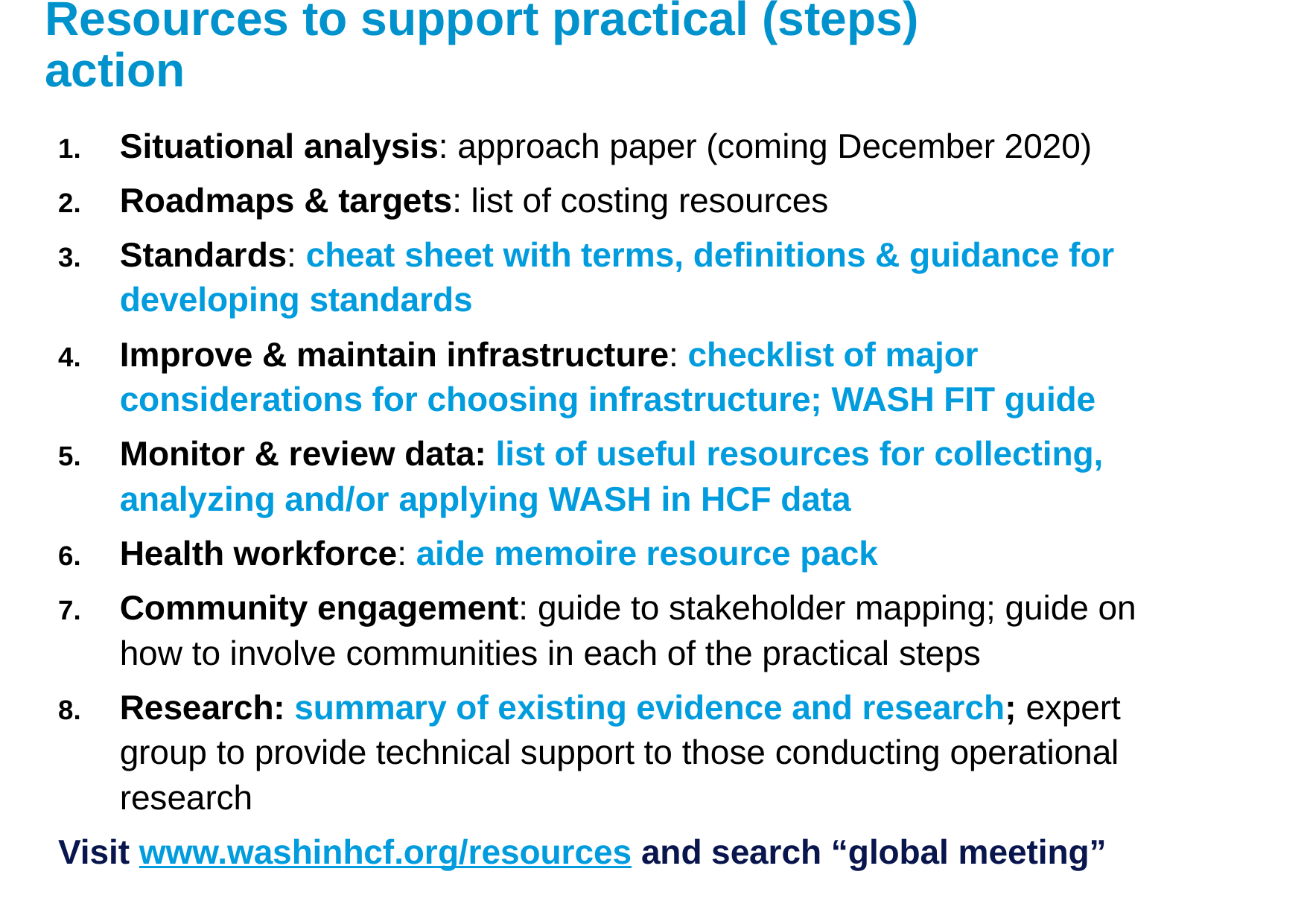

Resources to support practical (steps) action
Situational analysis: approach paper (coming December 2020)
Roadmaps & targets: list of costing resources
Standards: cheat sheet with terms, definitions & guidance for developing standards
Improve & maintain infrastructure: checklist of major considerations for choosing infrastructure; WASH FIT guide
Monitor & review data: list of useful resources for collecting, analyzing and/or applying WASH in HCF data
Health workforce: aide memoire resource pack
Community engagement: guide to stakeholder mapping; guide on how to involve communities in each of the practical steps
Research: summary of existing evidence and research; expert group to provide technical support to those conducting operational research
Visit www.washinhcf.org/resources and search “global meeting”